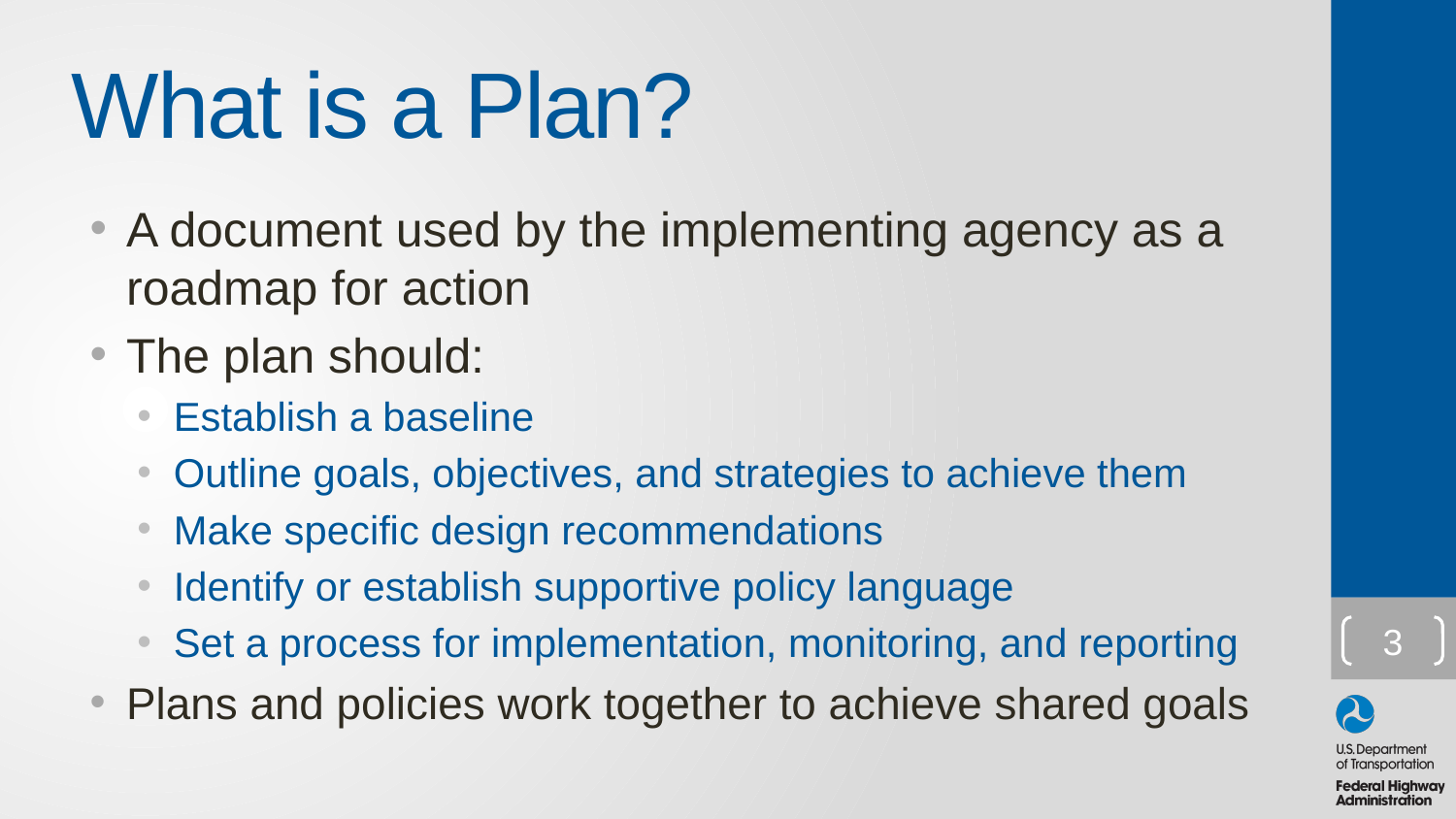

# What is a Plan?
A document used by the implementing agency as a roadmap for action
The plan should:
Establish a baseline
Outline goals, objectives, and strategies to achieve them
Make specific design recommendations
Identify or establish supportive policy language
Set a process for implementation, monitoring, and reporting
Plans and policies work together to achieve shared goals
3